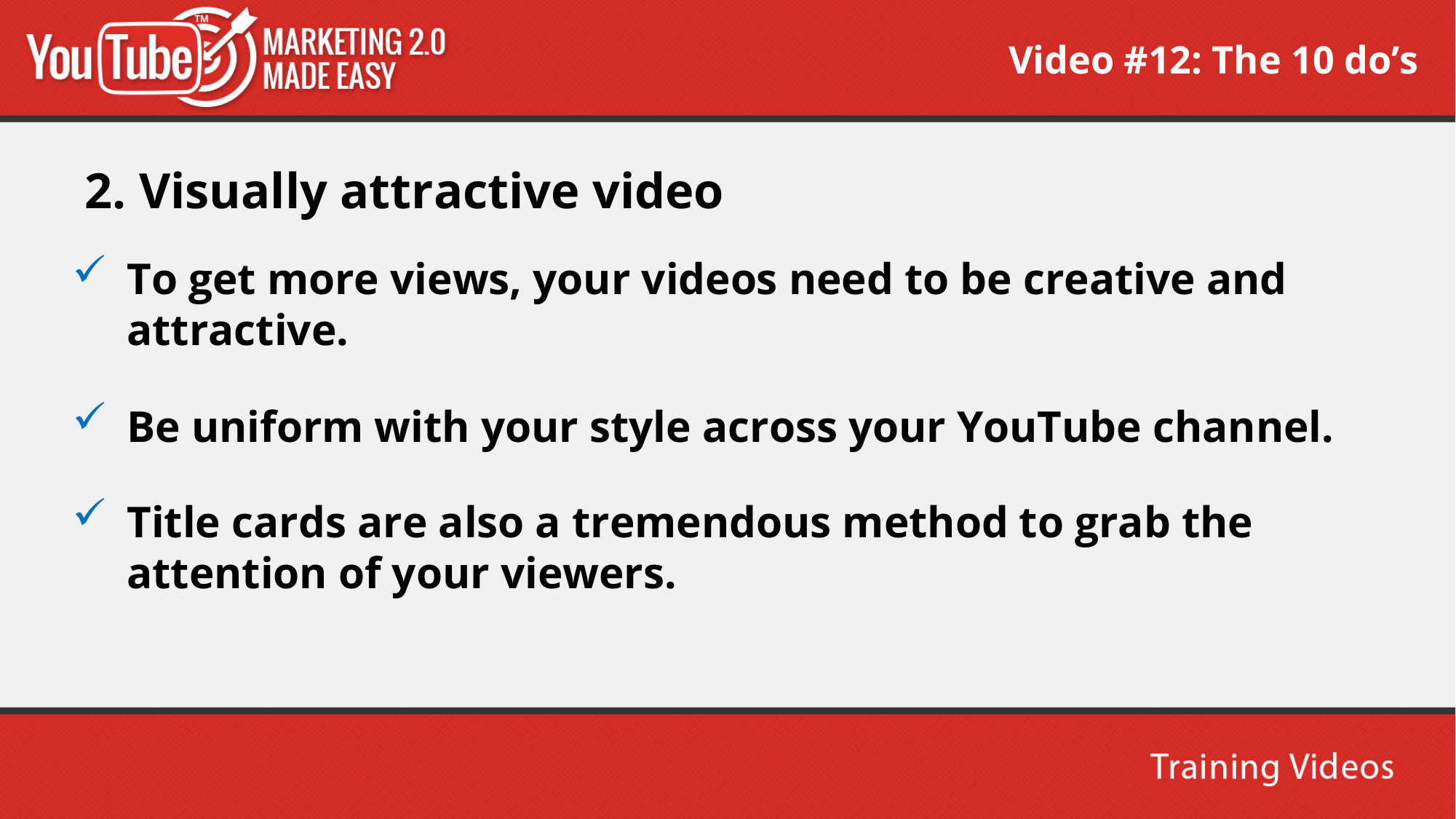

Video #12: The 10 do’s
 2. Visually attractive video
To get more views, your videos need to be creative and attractive.
Be uniform with your style across your YouTube channel.
Title cards are also a tremendous method to grab the attention of your viewers.